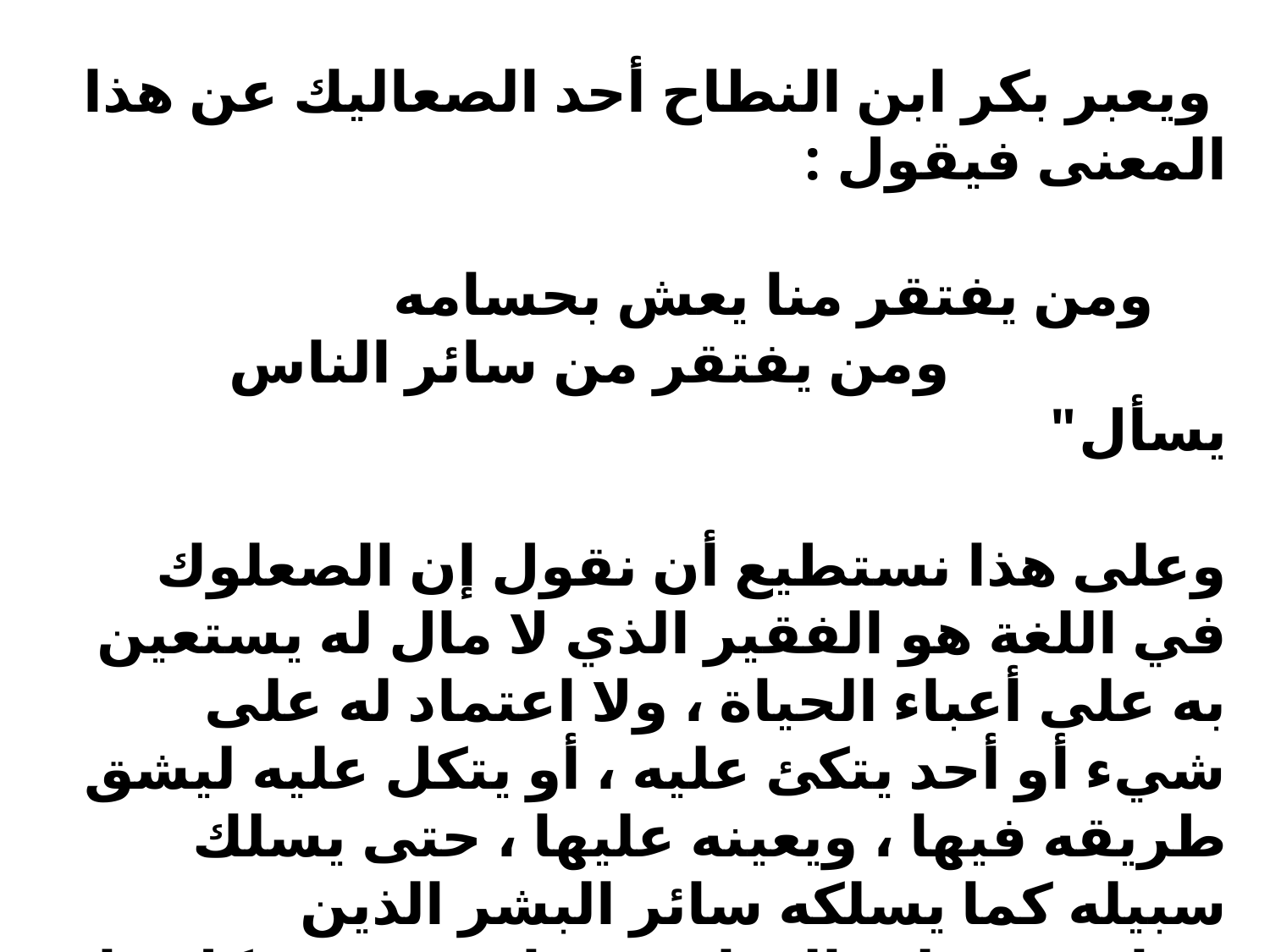

ويعبر بكر ابن النطاح أحد الصعاليك عن هذا المعنى فيقول :

     ومن يفتقر منا يعش بحسامه
                   	ومن يفتقر من سائر الناس يسأل"

وعلى هذا نستطيع أن نقول إن الصعلوك في اللغة هو الفقير الذي لا مال له يستعين به على أعباء الحياة ، ولا اعتماد له على شيء أو أحد يتكئ عليه ، أو يتكل عليه ليشق طريقه فيها ، ويعينه عليها ، حتى يسلك سبيله كما يسلكه سائر البشر الذين يتعاونون على الحياة ، ويواجهون مشكلاتها يداً واحداً